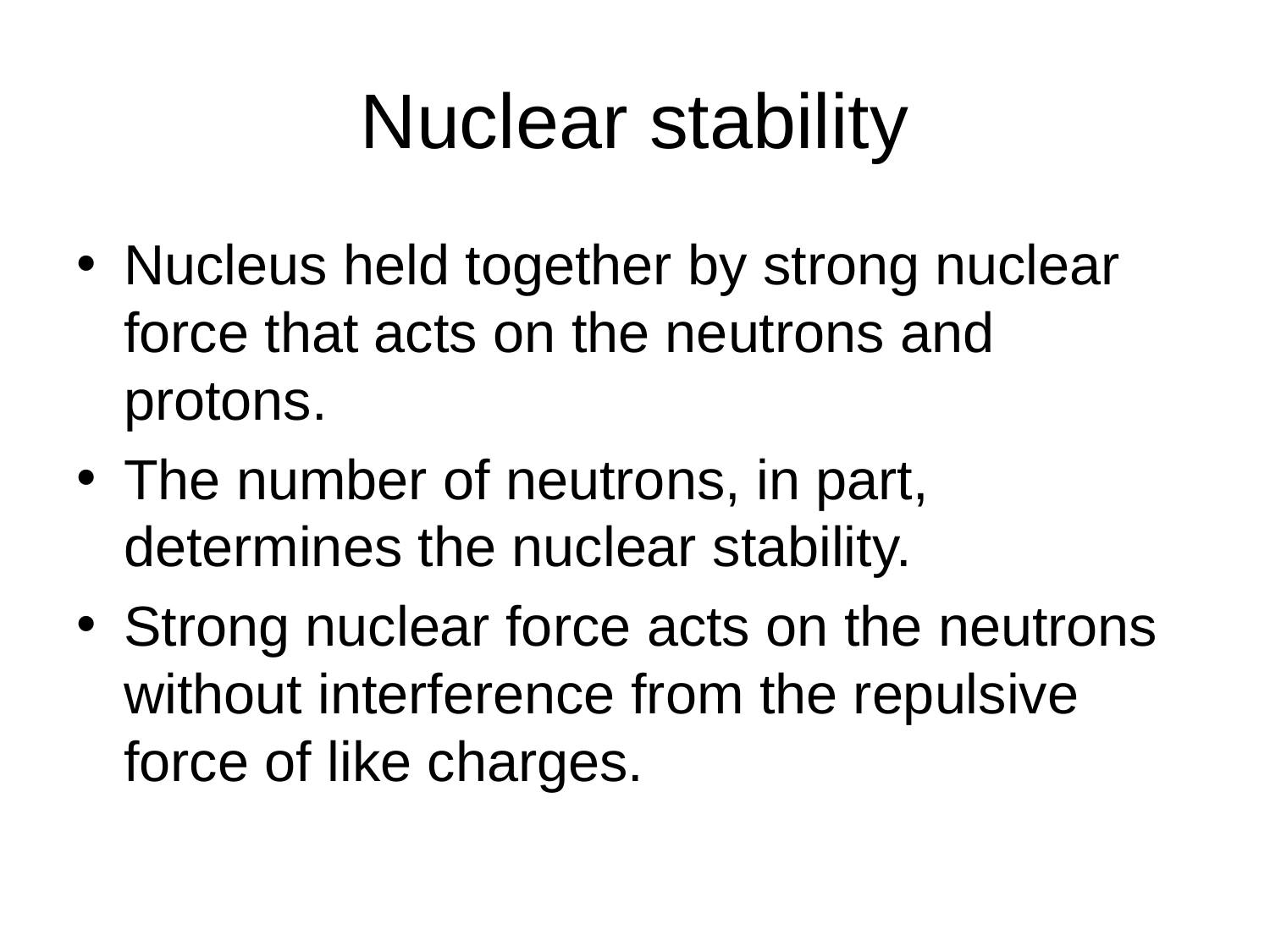

# Nuclear stability
Nucleus held together by strong nuclear force that acts on the neutrons and protons.
The number of neutrons, in part, determines the nuclear stability.
Strong nuclear force acts on the neutrons without interference from the repulsive force of like charges.